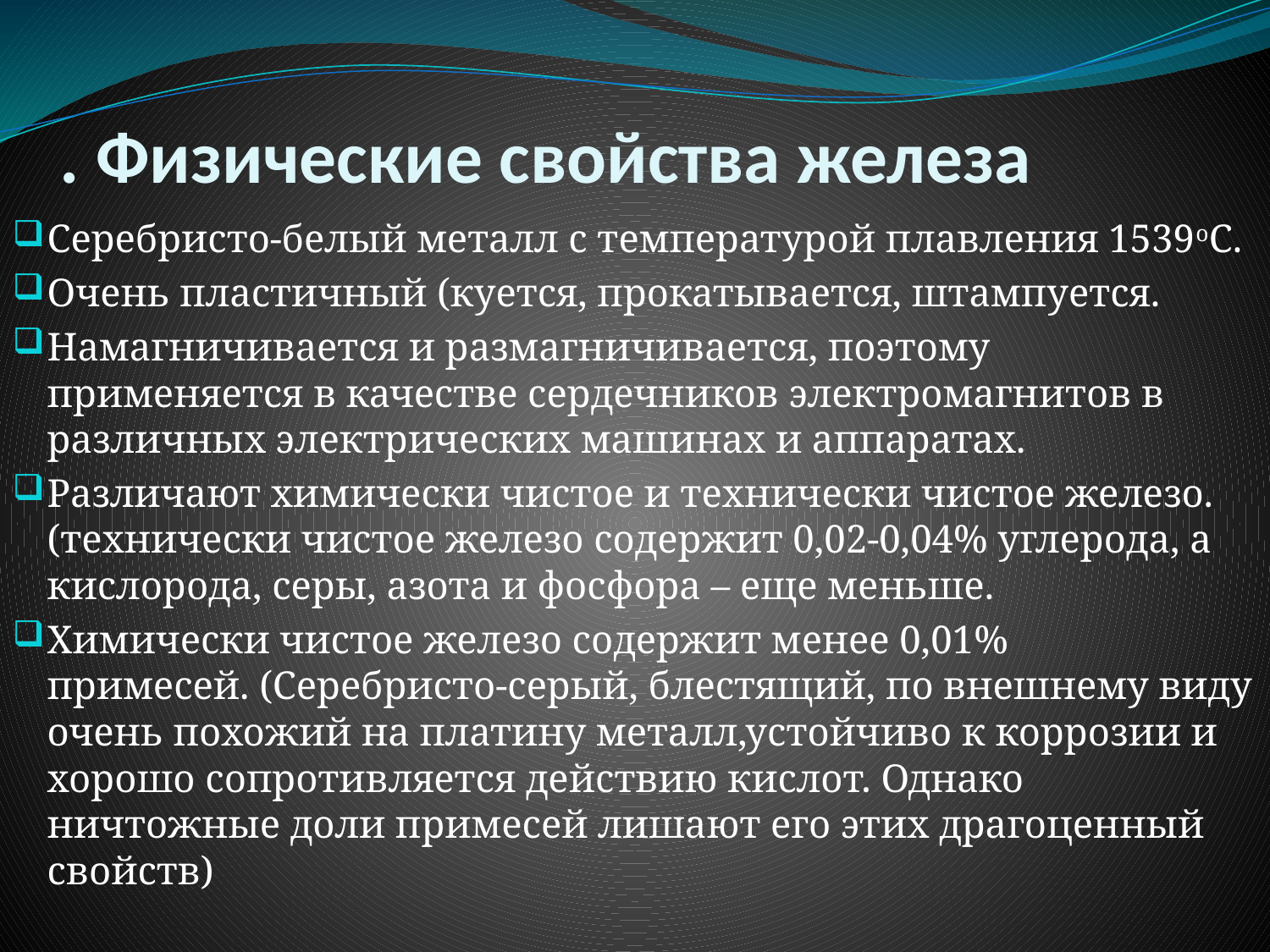

# . Физические свойства железа
Серебристо-белый металл с температурой плавления 1539оС.
Очень пластичный (куется, прокатывается, штампуется.
Намагничивается и размагничивается, поэтому применяется в качестве сердечников электромагнитов в различных электрических машинах и аппаратах.
Различают химически чистое и технически чистое железо. (технически чистое железо содержит 0,02-0,04% углерода, а кислорода, серы, азота и фосфора – еще меньше.
Химически чистое железо содержит менее 0,01% примесей. (Серебристо-серый, блестящий, по внешнему виду очень похожий на платину металл,устойчиво к коррозии и хорошо сопротивляется действию кислот. Однако ничтожные доли примесей лишают его этих драгоценный свойств)